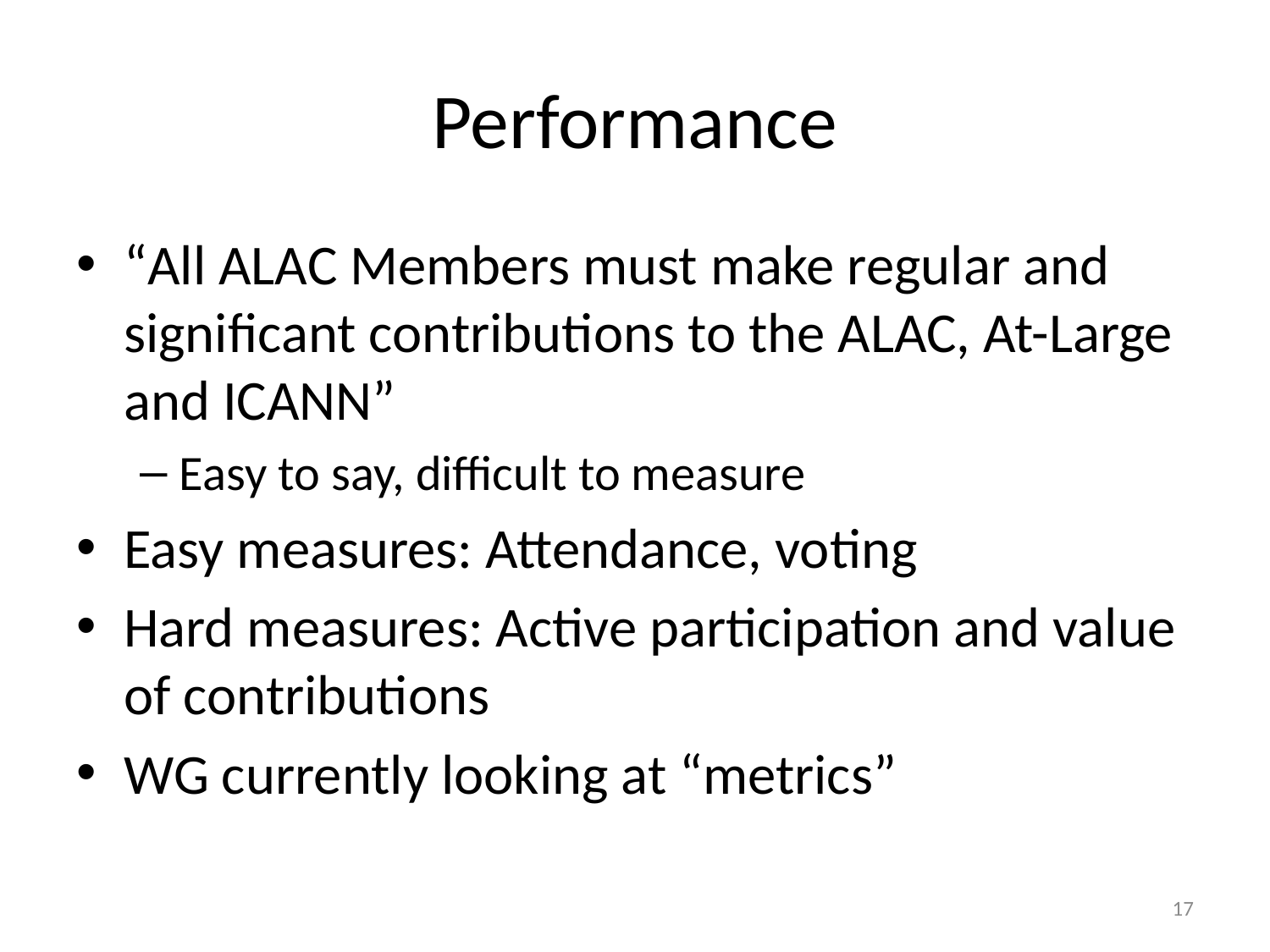

# Performance
“All ALAC Members must make regular and significant contributions to the ALAC, At-Large and ICANN”
Easy to say, difficult to measure
Easy measures: Attendance, voting
Hard measures: Active participation and value of contributions
WG currently looking at “metrics”
17